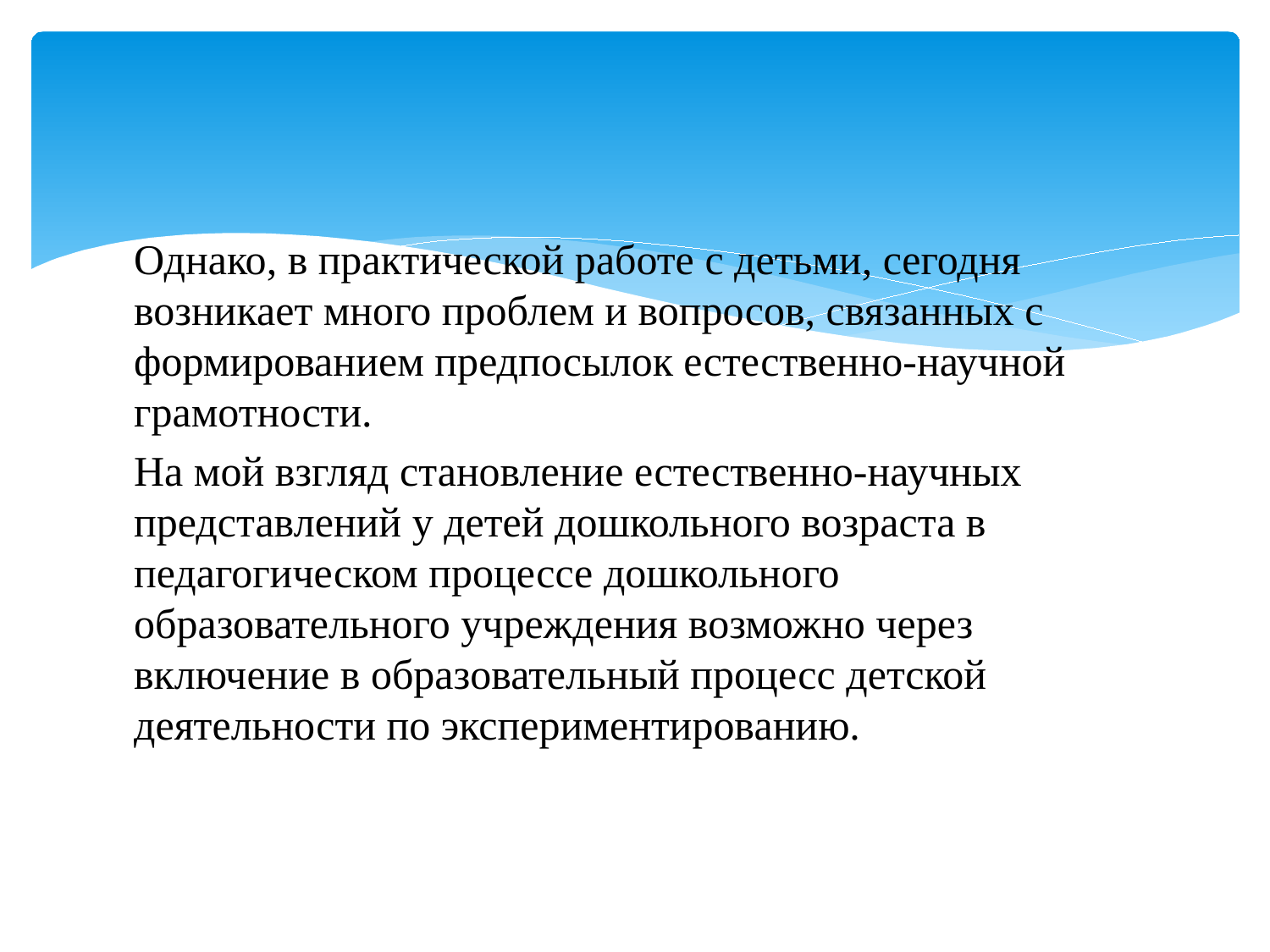

Однако, в практической работе с детьми, сегодня возникает много проблем и вопросов, связанных с формированием предпосылок естественно-научной грамотности.
На мой взгляд становление естественно-научных представлений у детей дошкольного возраста в педагогическом процессе дошкольного образовательного учреждения возможно через включение в образовательный процесс детской деятельности по экспериментированию.